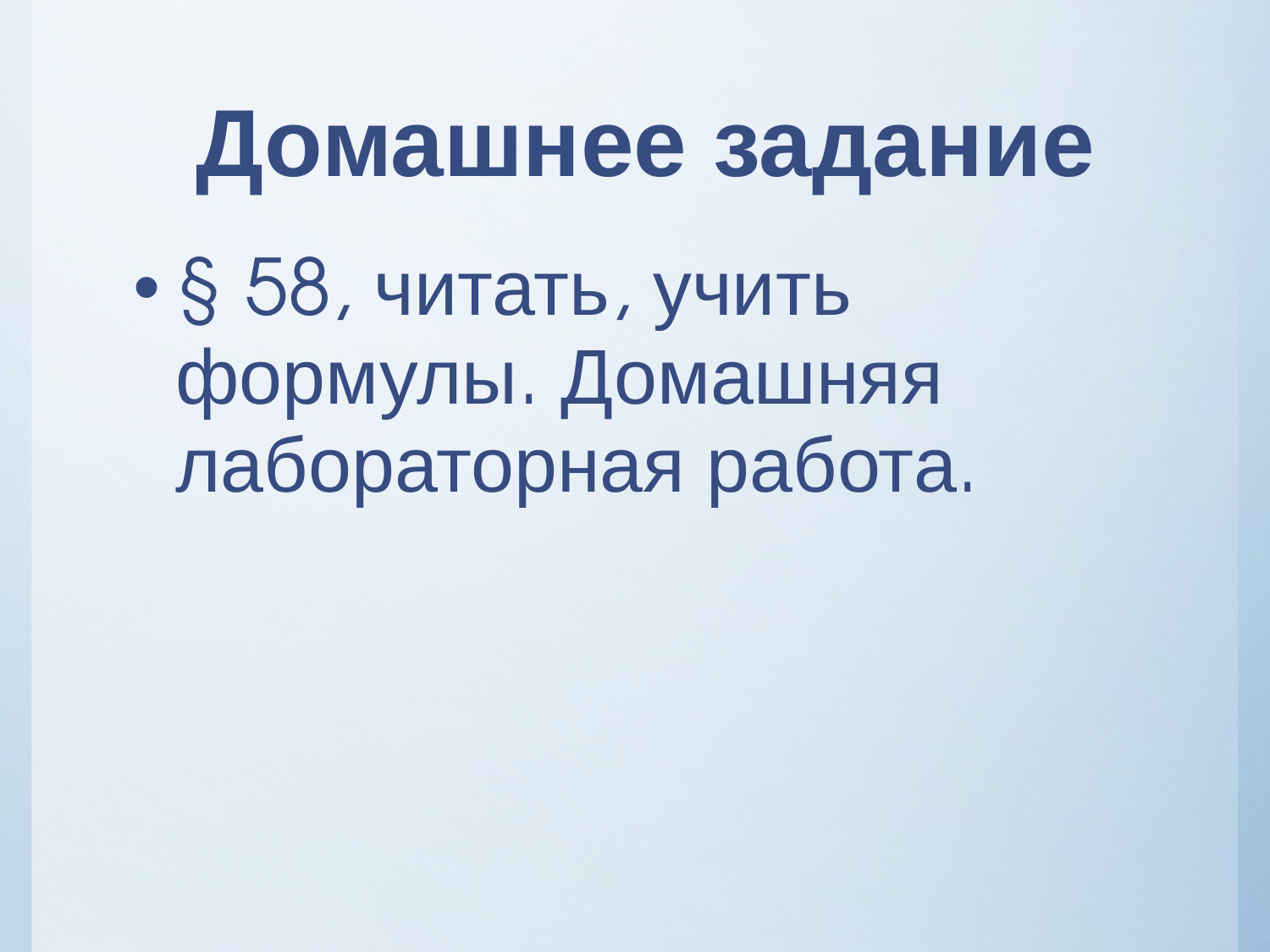

# Домашнее задание
§ 58, читать, учить формулы. Домашняя лабораторная работа.